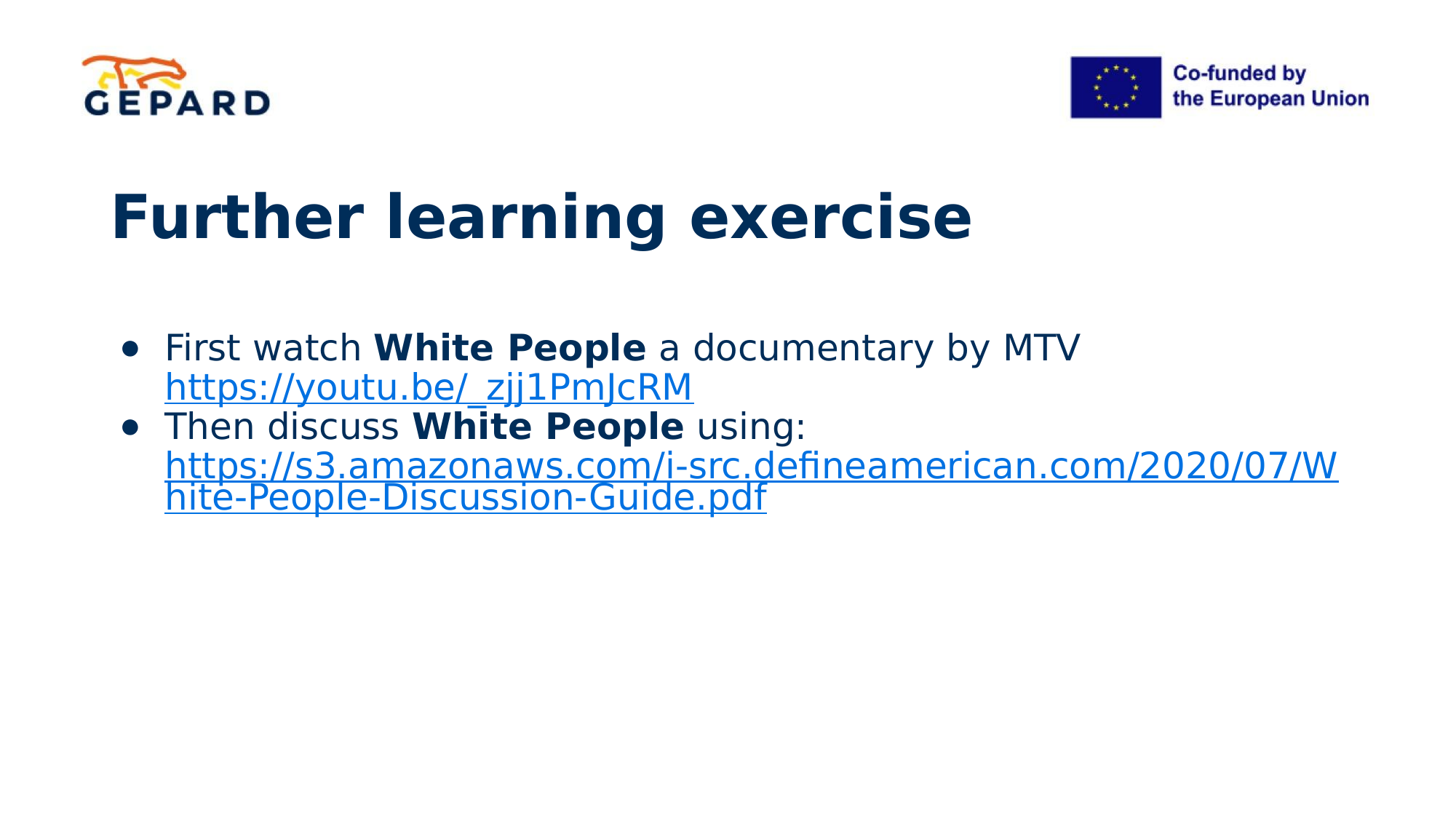

# Further learning exercise
First watch White People a documentary by MTV https://youtu.be/_zjj1PmJcRM
Then discuss White People using: https://s3.amazonaws.com/i-src.defineamerican.com/2020/07/White-People-Discussion-Guide.pdf